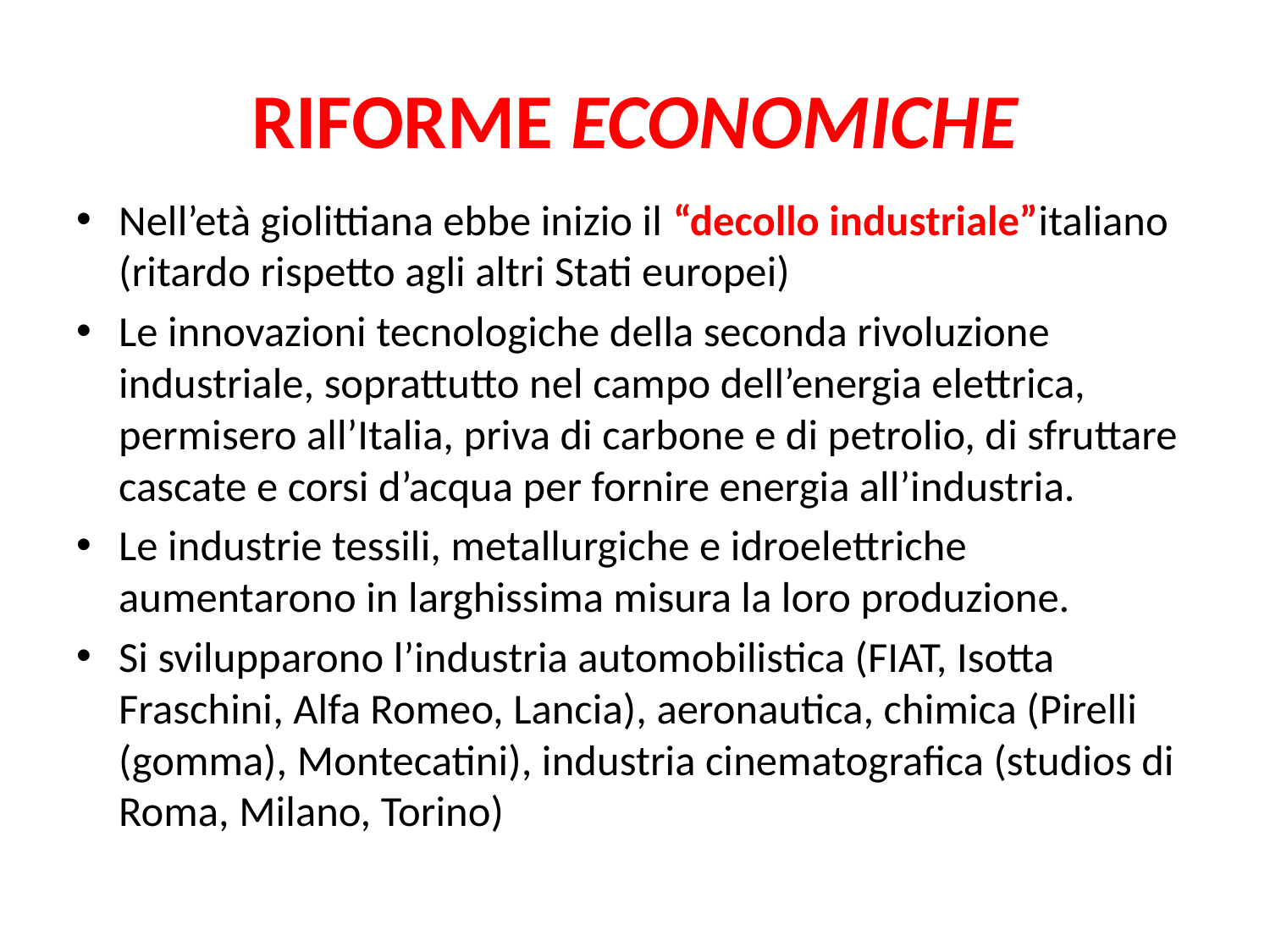

# RIFORME ECONOMICHE
Nell’età giolittiana ebbe inizio il “decollo industriale”italiano (ritardo rispetto agli altri Stati europei)
Le innovazioni tecnologiche della seconda rivoluzione industriale, soprattutto nel campo dell’energia elettrica, permisero all’Italia, priva di carbone e di petrolio, di sfruttare cascate e corsi d’acqua per fornire energia all’industria.
Le industrie tessili, metallurgiche e idroelettriche aumentarono in larghissima misura la loro produzione.
Si svilupparono l’industria automobilistica (FIAT, Isotta Fraschini, Alfa Romeo, Lancia), aeronautica, chimica (Pirelli (gomma), Montecatini), industria cinematografica (studios di Roma, Milano, Torino)